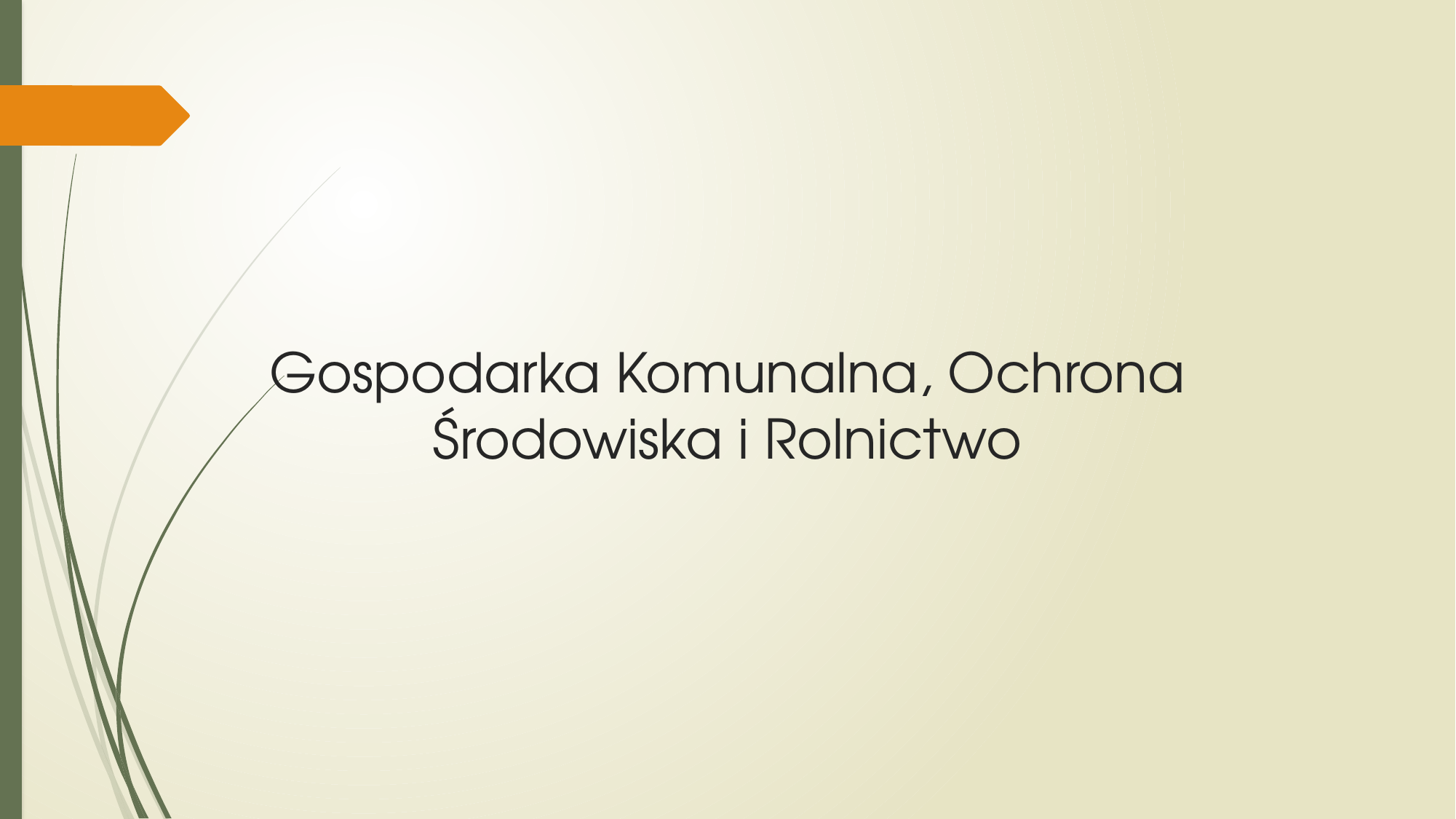

# Gospodarka Komunalna, Ochrona Środowiska i Rolnictwo